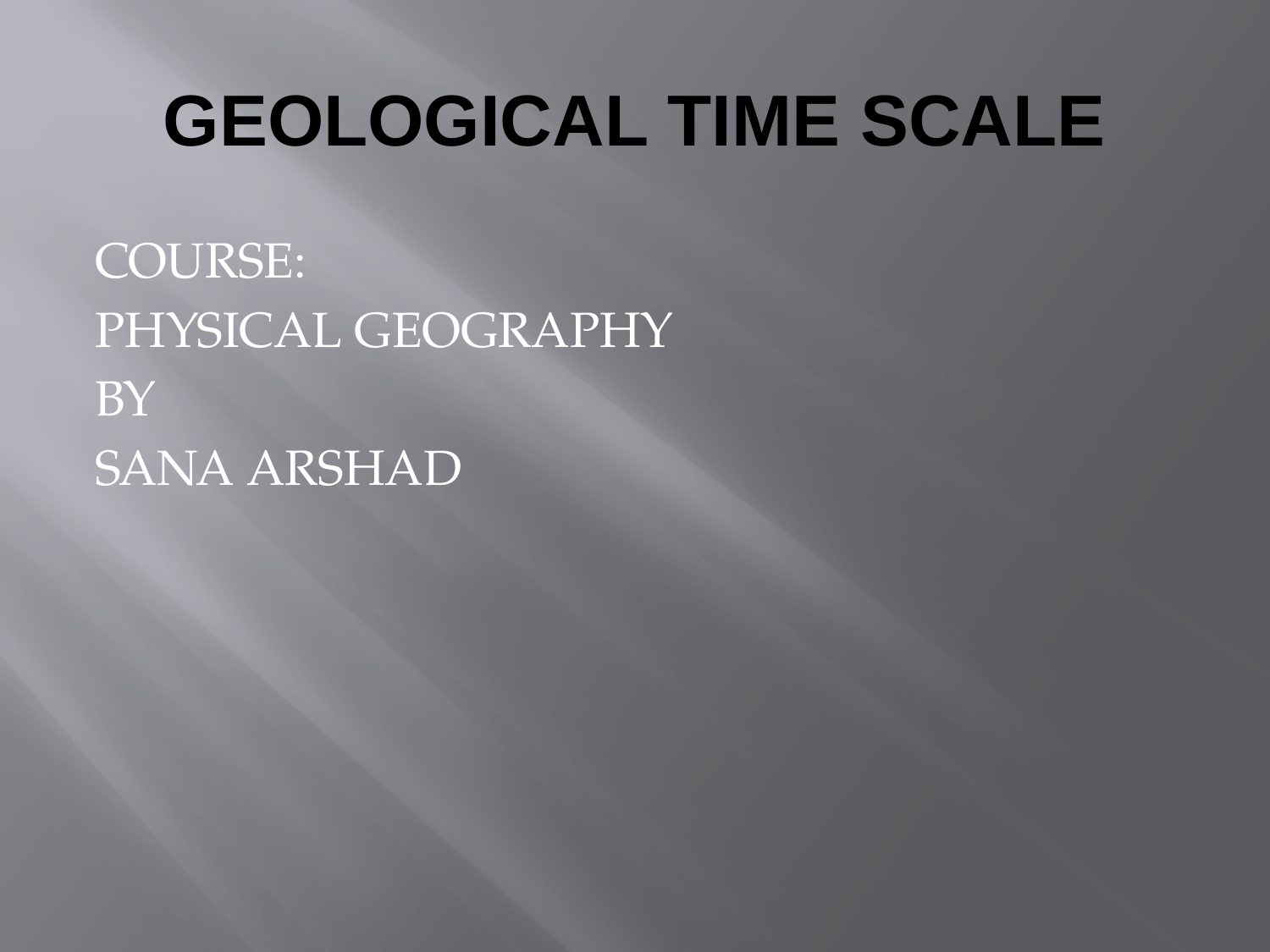

# GEOLOGICAL TIME SCALE
COURSE:
PHYSICAL GEOGRAPHY
BY
SANA ARSHAD